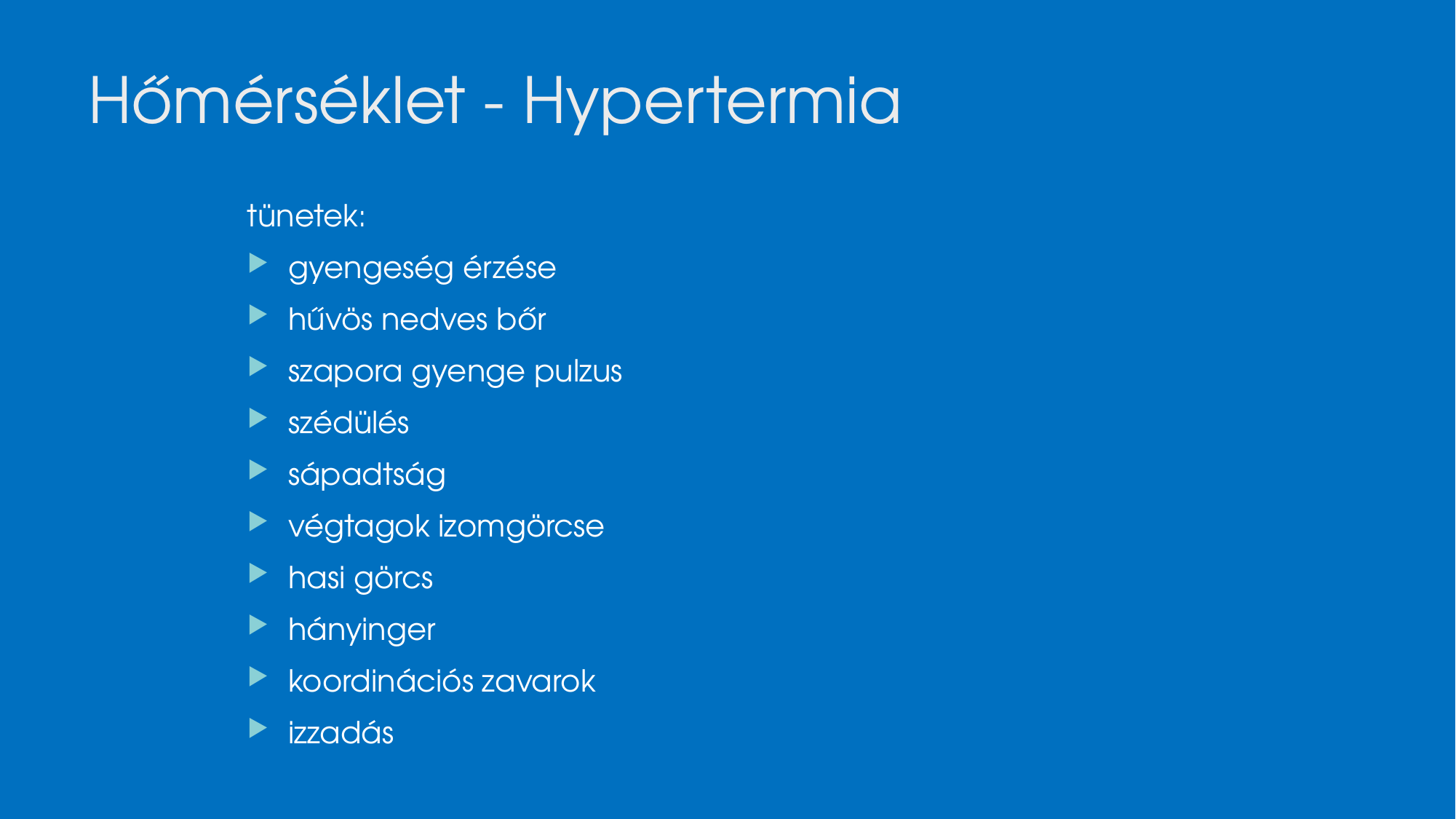

# Hőmérséklet - Hypertermia
tünetek:
gyengeség érzése
hűvös nedves bőr
szapora gyenge pulzus
szédülés
sápadtság
végtagok izomgörcse
hasi görcs
hányinger
koordinációs zavarok
izzadás